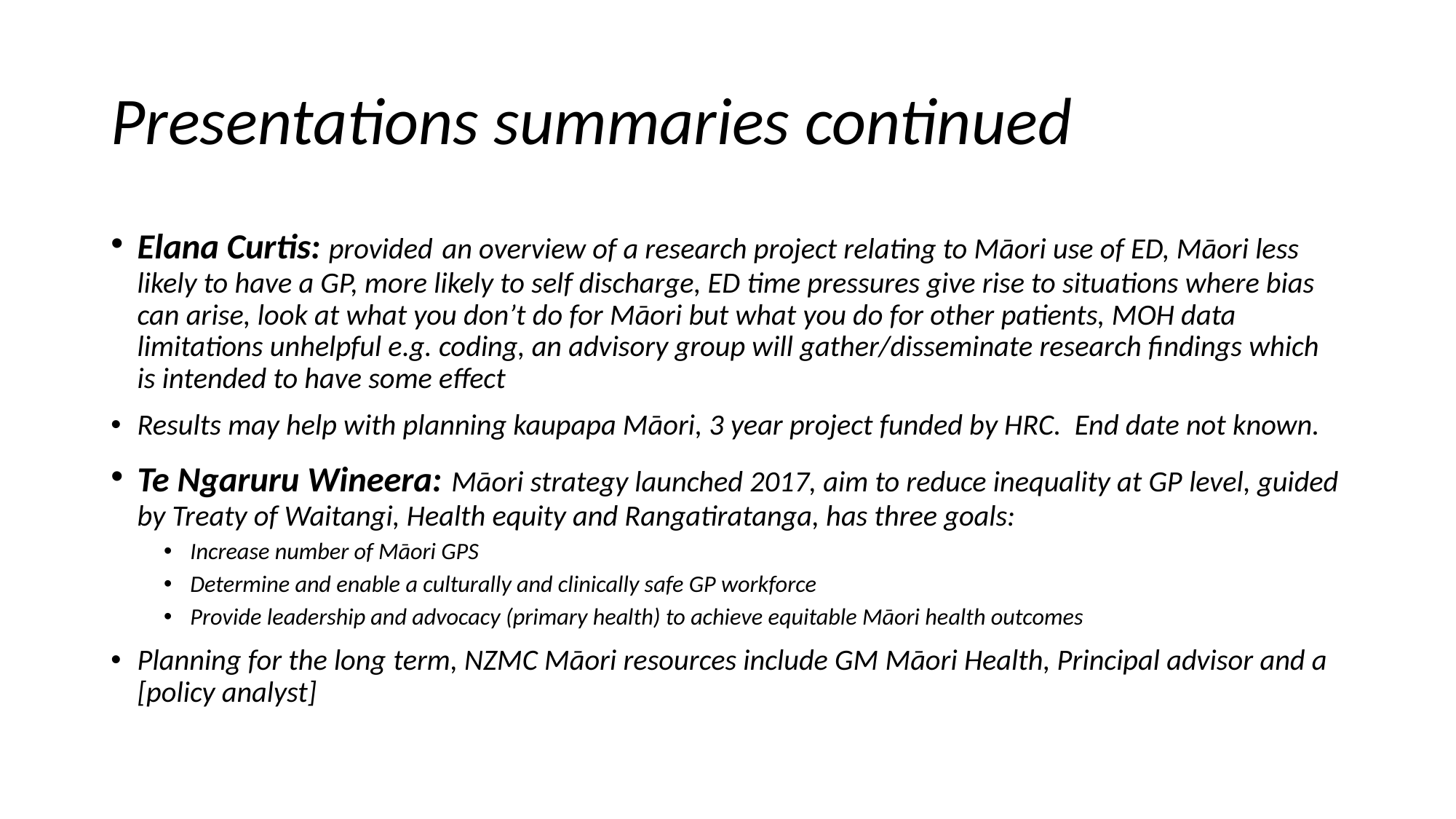

# Presentations summaries continued
Elana Curtis: provided an overview of a research project relating to Māori use of ED, Māori less likely to have a GP, more likely to self discharge, ED time pressures give rise to situations where bias can arise, look at what you don’t do for Māori but what you do for other patients, MOH data limitations unhelpful e.g. coding, an advisory group will gather/disseminate research findings which is intended to have some effect
Results may help with planning kaupapa Māori, 3 year project funded by HRC.  End date not known.
Te Ngaruru Wineera: Māori strategy launched 2017, aim to reduce inequality at GP level, guided by Treaty of Waitangi, Health equity and Rangatiratanga, has three goals:
Increase number of Māori GPS
Determine and enable a culturally and clinically safe GP workforce
Provide leadership and advocacy (primary health) to achieve equitable Māori health outcomes
Planning for the long term, NZMC Māori resources include GM Māori Health, Principal advisor and a [policy analyst]